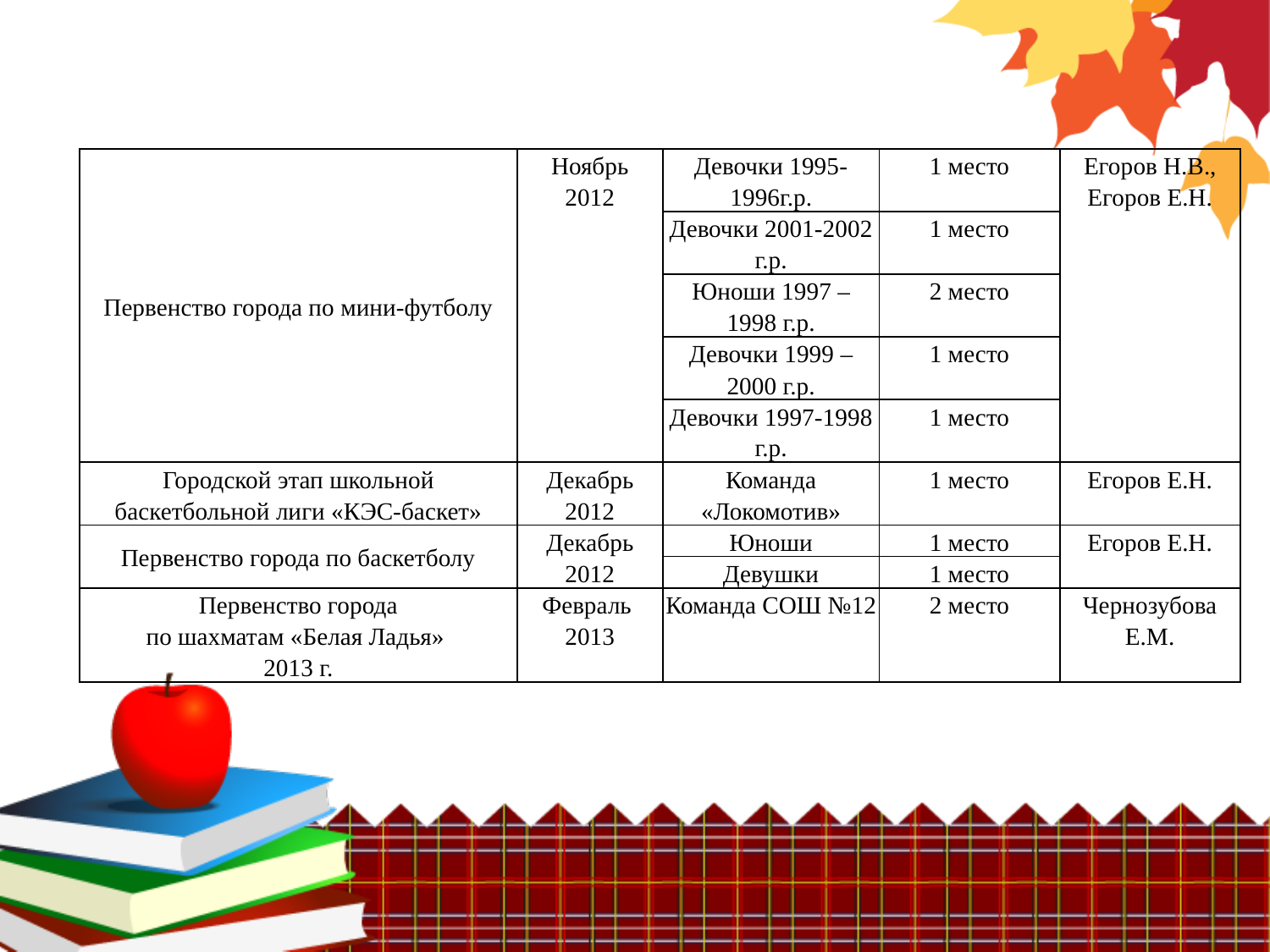

| Первенство города по мини-футболу | Ноябрь 2012 | Девочки 1995-1996г.р. | 1 место | Егоров Н.В., Егоров Е.Н. |
| --- | --- | --- | --- | --- |
|  |  | Девочки 2001-2002 г.р. | 1 место |  |
|  |  | Юноши 1997 – 1998 г.р. | 2 место |  |
|  |  | Девочки 1999 – 2000 г.р. | 1 место |  |
|  |  | Девочки 1997-1998 г.р. | 1 место |  |
| Городской этап школьной баскетбольной лиги «КЭС-баскет» | Декабрь 2012 | Команда «Локомотив» | 1 место | Егоров Е.Н. |
| Первенство города по баскетболу | Декабрь 2012 | Юноши | 1 место | Егоров Е.Н. |
|  |  | Девушки | 1 место |  |
| Первенство города по шахматам «Белая Ладья» 2013 г. | Февраль 2013 | Команда СОШ №12 | 2 место | Чернозубова Е.М. |